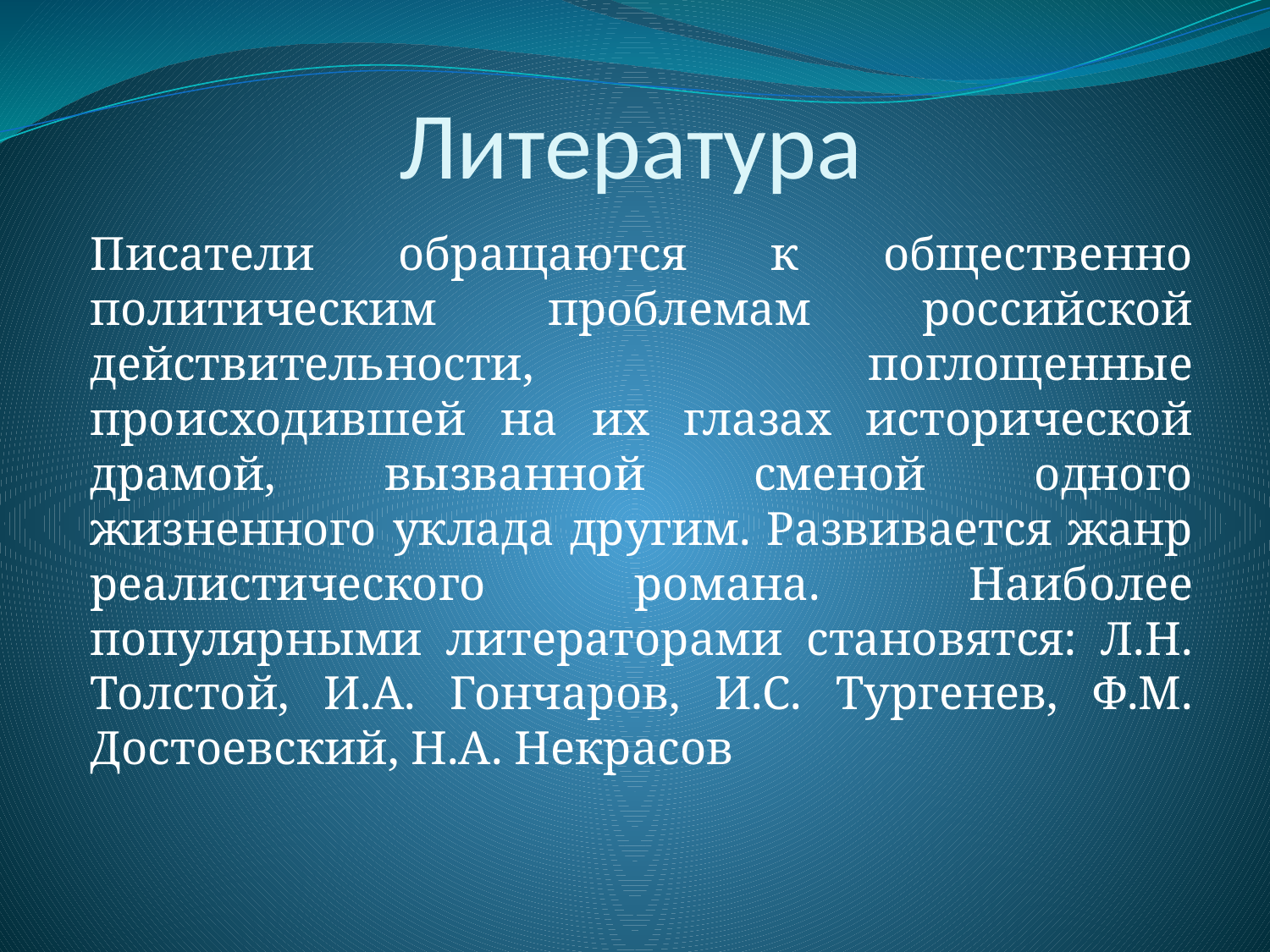

# Литература
	Писатели обращаются к общественно политическим проблемам российской действительности, поглощенные происходившей на их глазах исторической драмой, вызванной сменой одного жизненного уклада другим. Развивается жанр реалистического романа. Наиболее популярными литераторами становятся: Л.Н. Толстой, И.А. Гончаров, И.С. Тургенев, Ф.М. Достоевский, Н.А. Некрасов